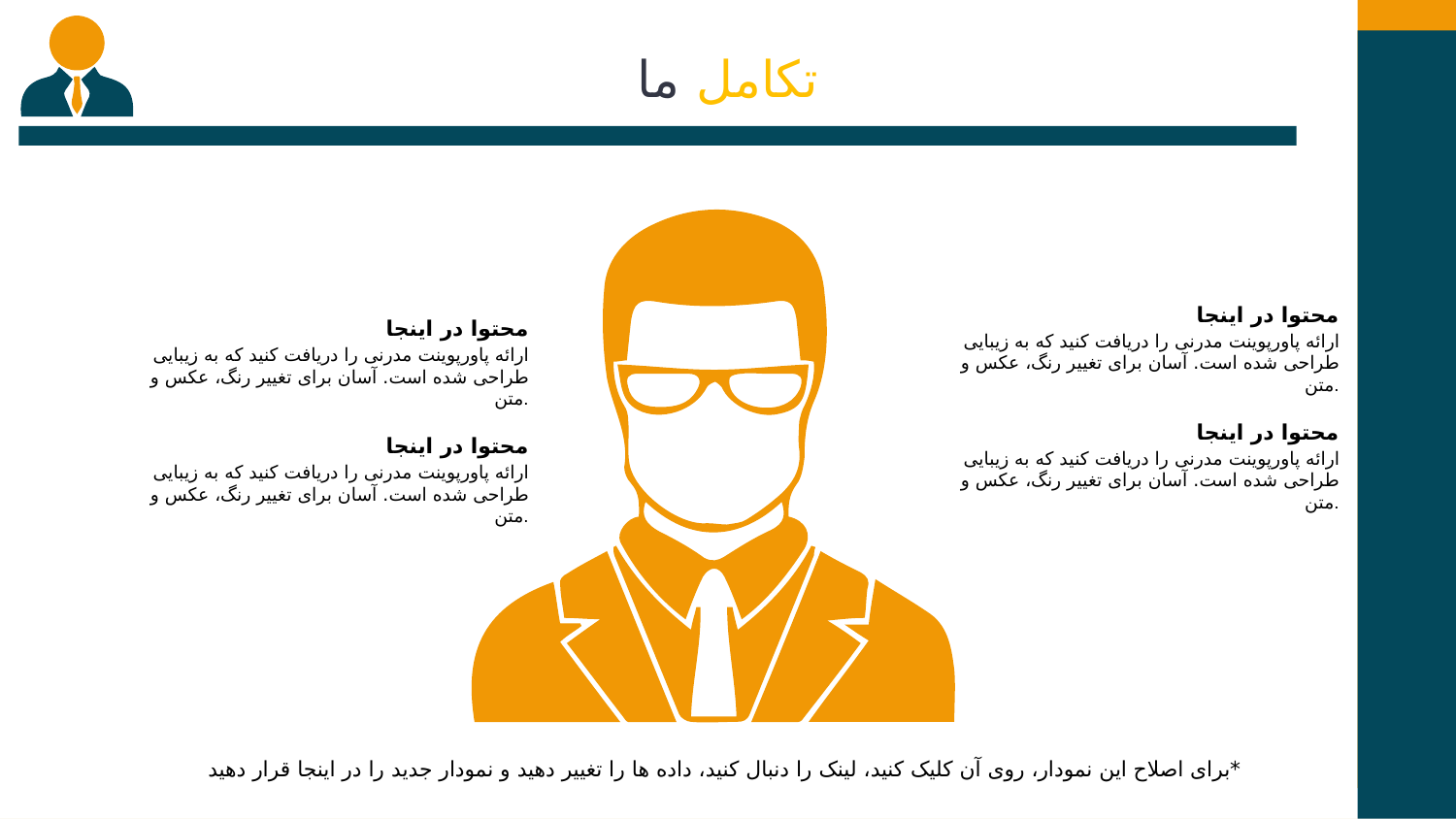

# تکامل ما

محتوا در اینجا
ارائه پاورپوینت مدرنی را دریافت کنید که به زیبایی طراحی شده است. آسان برای تغییر رنگ، عکس و متن.
محتوا در اینجا
ارائه پاورپوینت مدرنی را دریافت کنید که به زیبایی طراحی شده است. آسان برای تغییر رنگ، عکس و متن.
محتوا در اینجا
ارائه پاورپوینت مدرنی را دریافت کنید که به زیبایی طراحی شده است. آسان برای تغییر رنگ، عکس و متن.
محتوا در اینجا
ارائه پاورپوینت مدرنی را دریافت کنید که به زیبایی طراحی شده است. آسان برای تغییر رنگ، عکس و متن.
*برای اصلاح این نمودار، روی آن کلیک کنید، لینک را دنبال کنید، داده ها را تغییر دهید و نمودار جدید را در اینجا قرار دهید